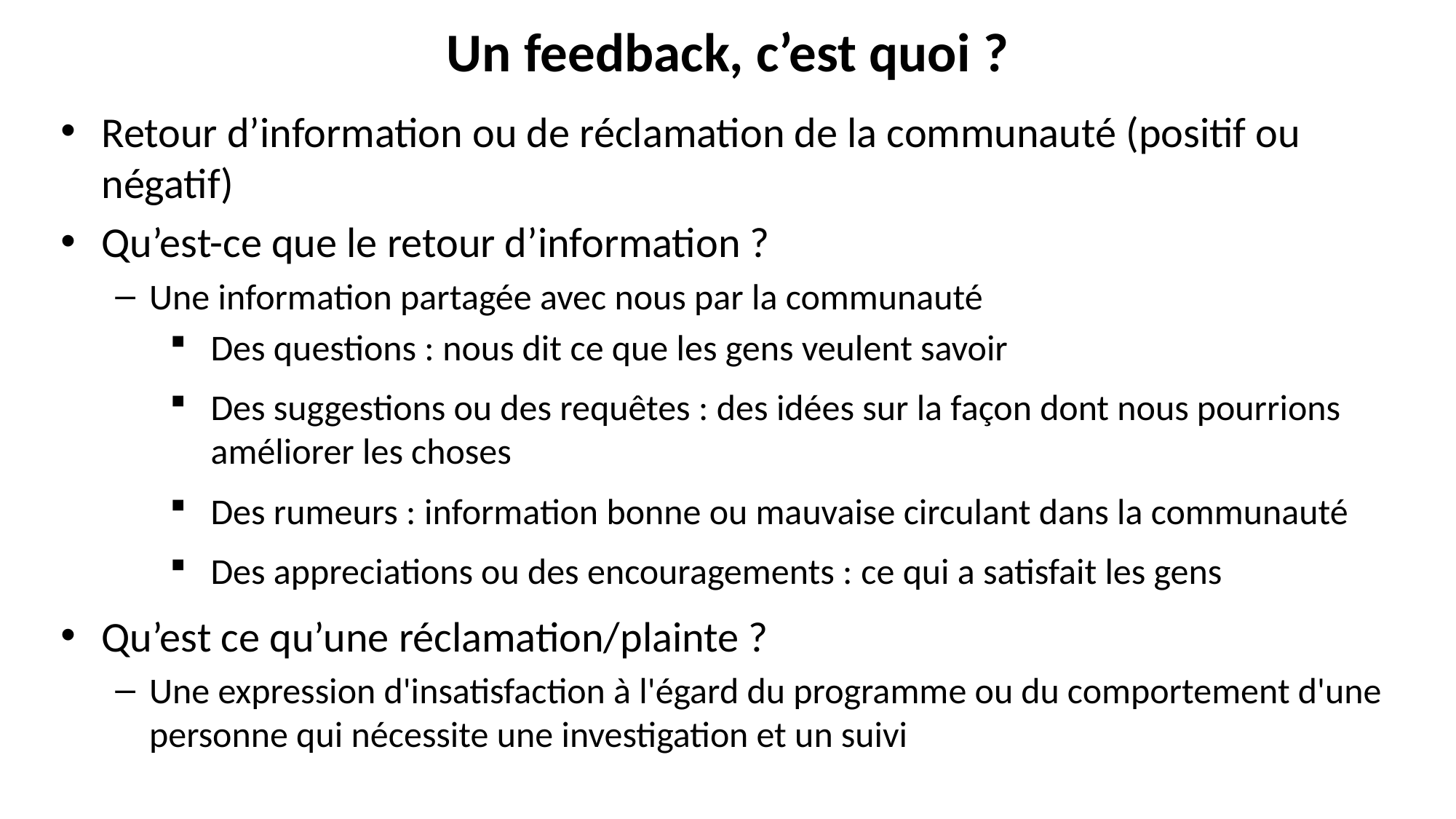

# Un feedback, c’est quoi ?
Retour d’information ou de réclamation de la communauté (positif ou négatif)
Qu’est-ce que le retour d’information ?
Une information partagée avec nous par la communauté
Des questions : nous dit ce que les gens veulent savoir
Des suggestions ou des requêtes : des idées sur la façon dont nous pourrions améliorer les choses
Des rumeurs : information bonne ou mauvaise circulant dans la communauté
Des appreciations ou des encouragements : ce qui a satisfait les gens
Qu’est ce qu’une réclamation/plainte ?
Une expression d'insatisfaction à l'égard du programme ou du comportement d'une personne qui nécessite une investigation et un suivi